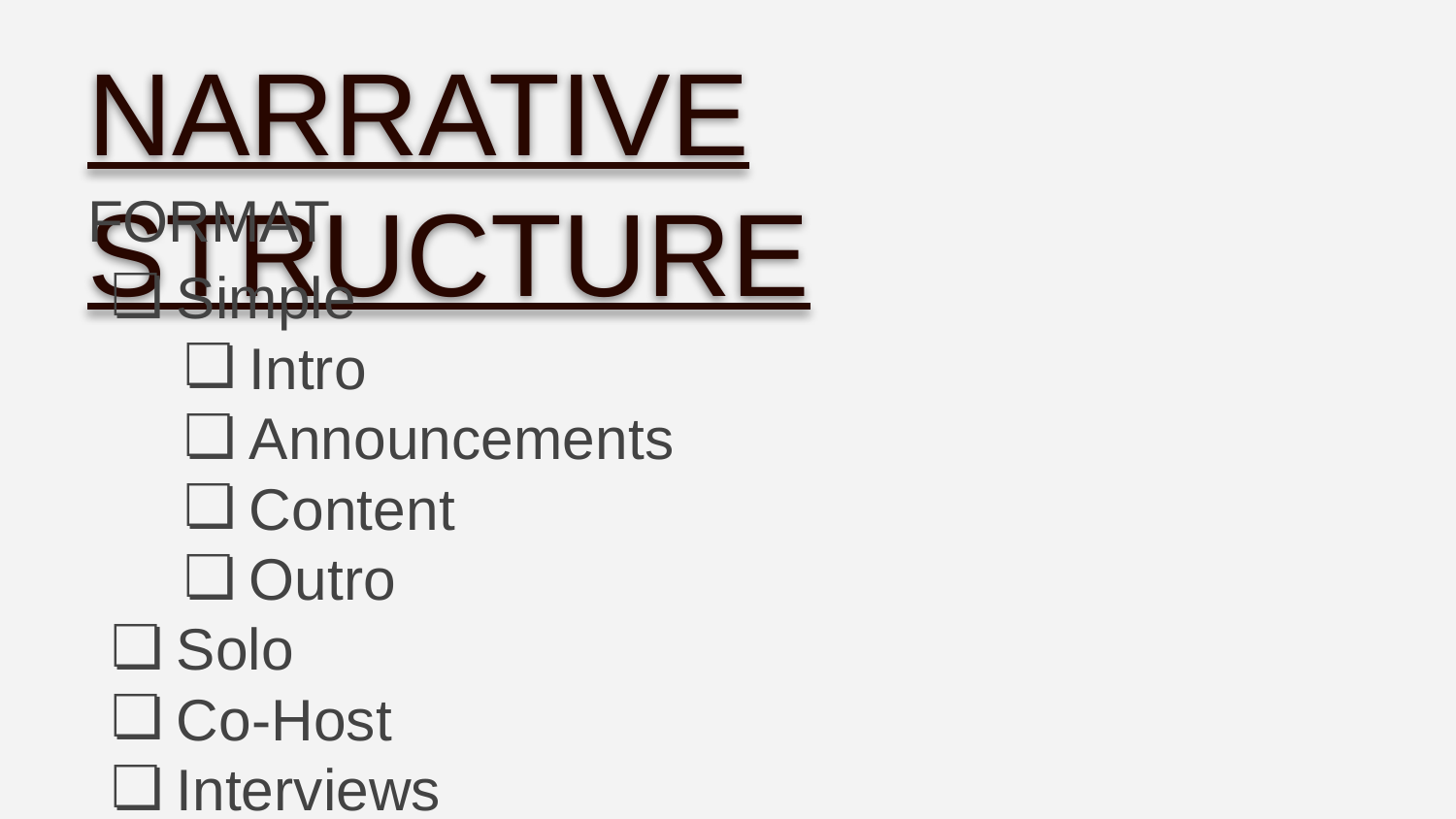

NARRATIVE STRUCTURE
FORMAT
Simple
Intro
Announcements
Content
Outro
Solo
Co-Host
Interviews